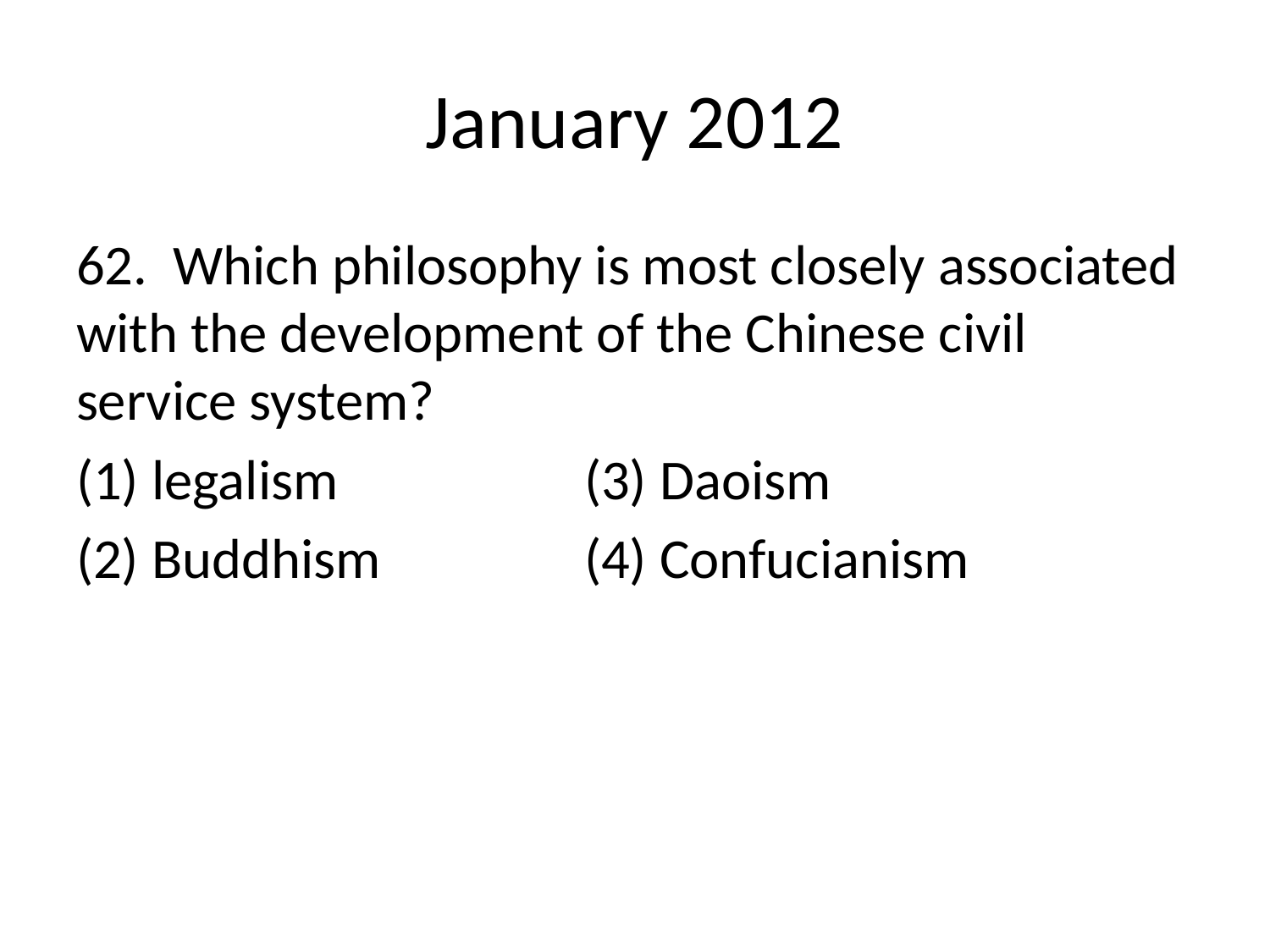

# January 2012
62.  Which philosophy is most closely associated with the development of the Chinese civil service system?
(1) legalism 		(3) Daoism
(2) Buddhism 		(4) Confucianism